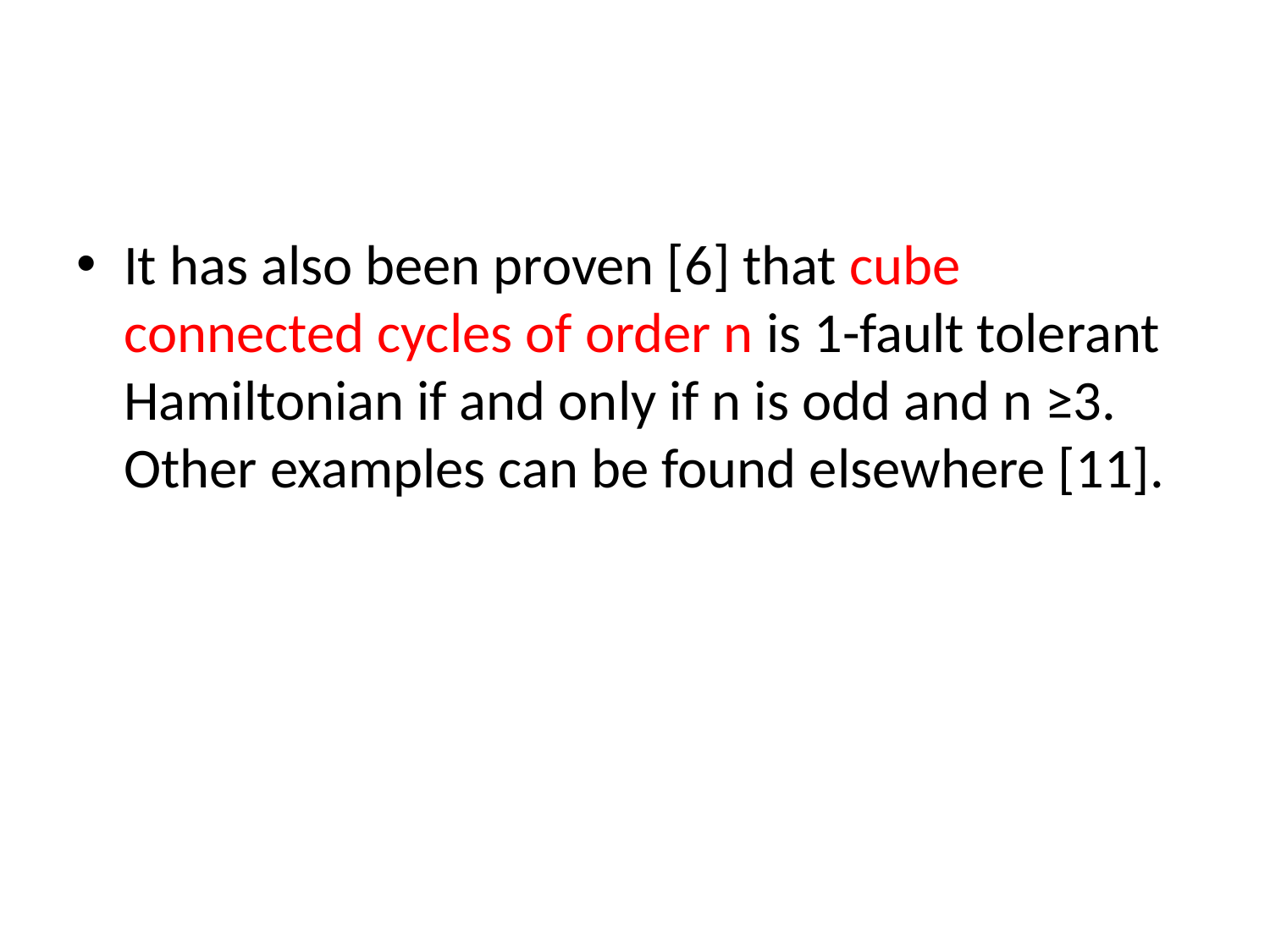

#
It has also been proven [6] that cube connected cycles of order n is 1-fault tolerant Hamiltonian if and only if n is odd and n ≥3. Other examples can be found elsewhere [11].